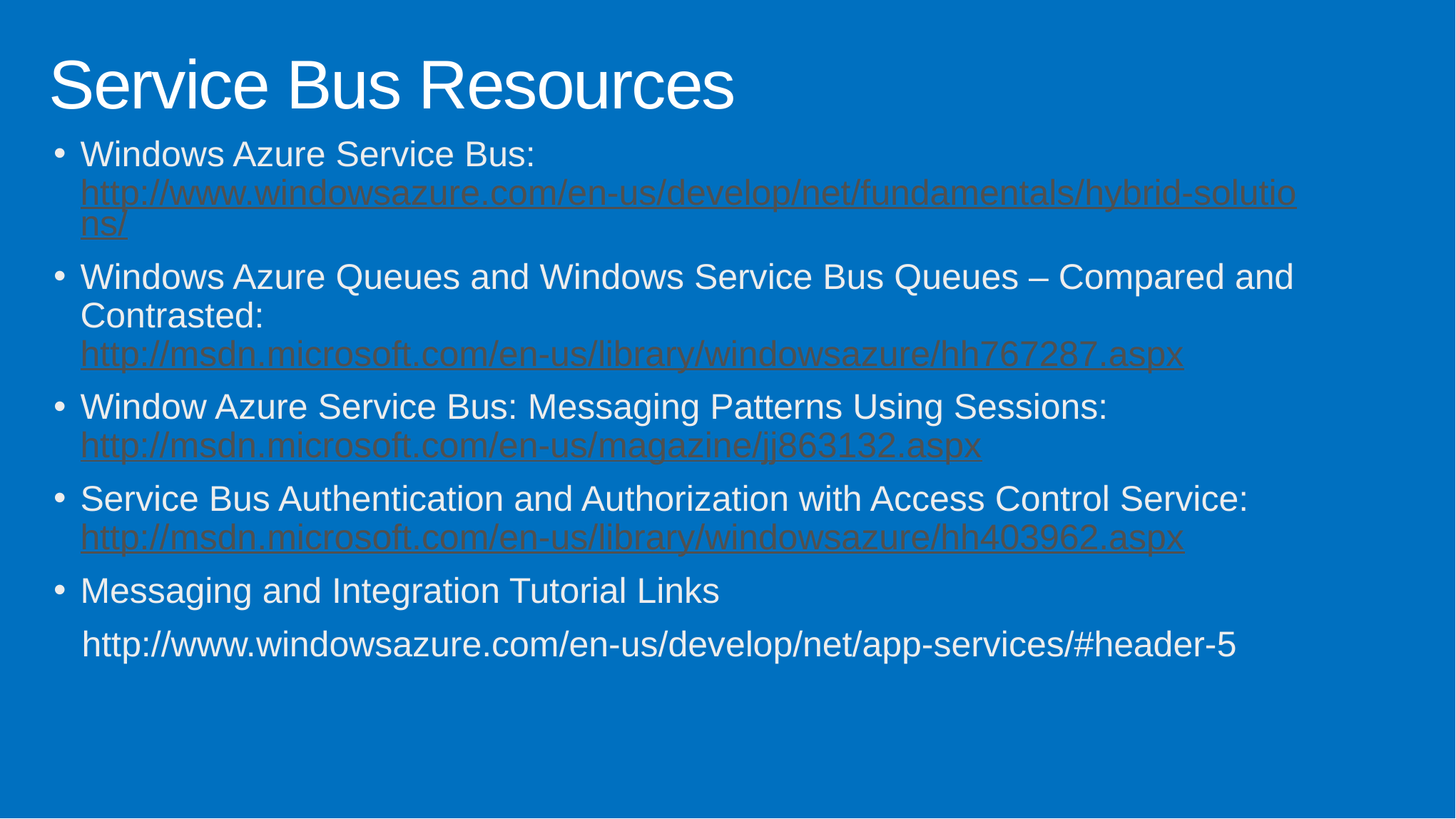

# Service Bus Resources
Windows Azure Service Bus:
http://www.windowsazure.com/en-us/develop/net/fundamentals/hybrid-solutions/
Windows Azure Queues and Windows Service Bus Queues – Compared and Contrasted:
http://msdn.microsoft.com/en-us/library/windowsazure/hh767287.aspx
Window Azure Service Bus: Messaging Patterns Using Sessions:
http://msdn.microsoft.com/en-us/magazine/jj863132.aspx
Service Bus Authentication and Authorization with Access Control Service:
http://msdn.microsoft.com/en-us/library/windowsazure/hh403962.aspx
Messaging and Integration Tutorial Links
http://www.windowsazure.com/en-us/develop/net/app-services/#header-5